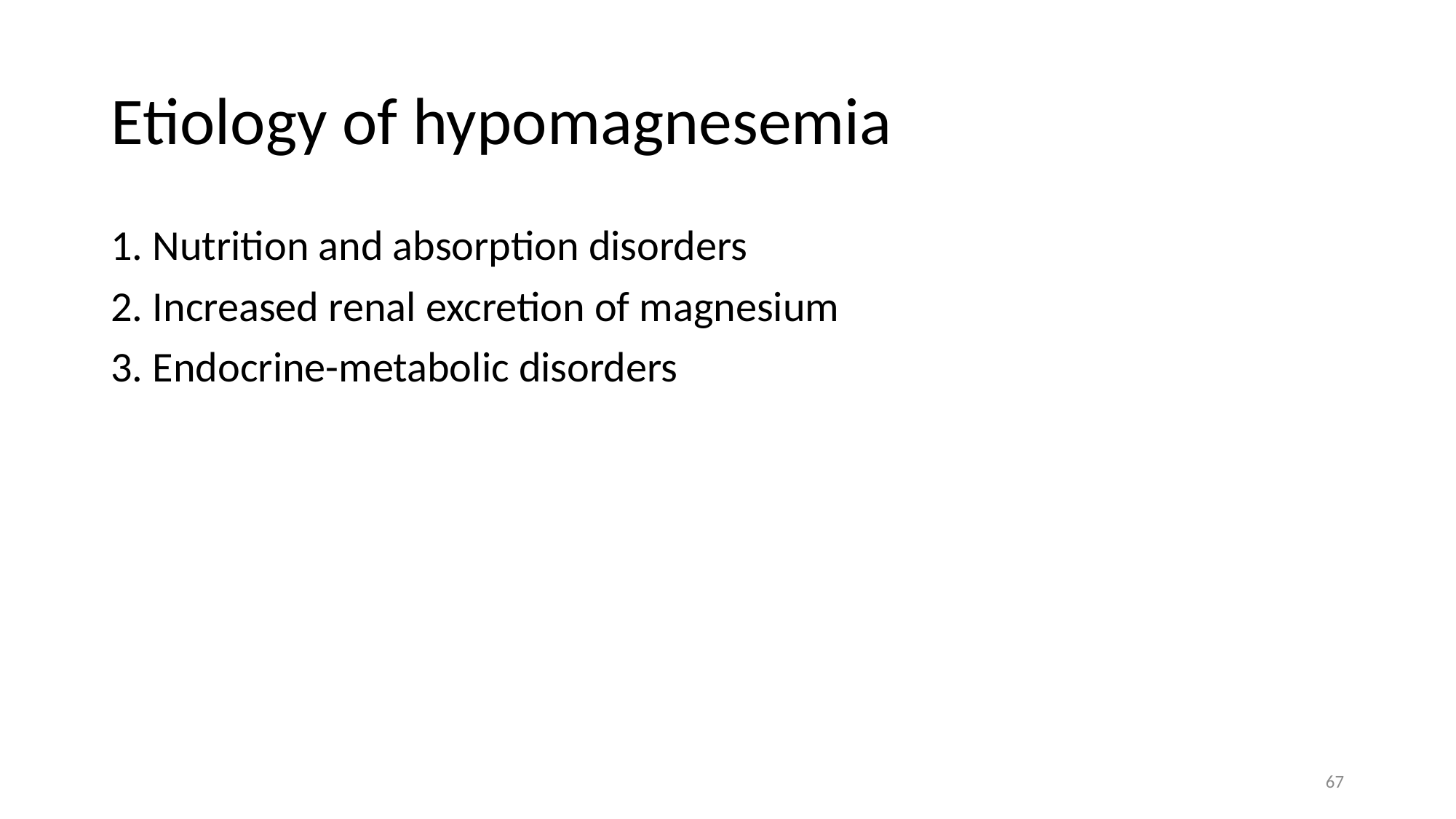

# Etiology of hypomagnesemia
1. Nutrition and absorption disorders
2. Increased renal excretion of magnesium
3. Endocrine-metabolic disorders

67